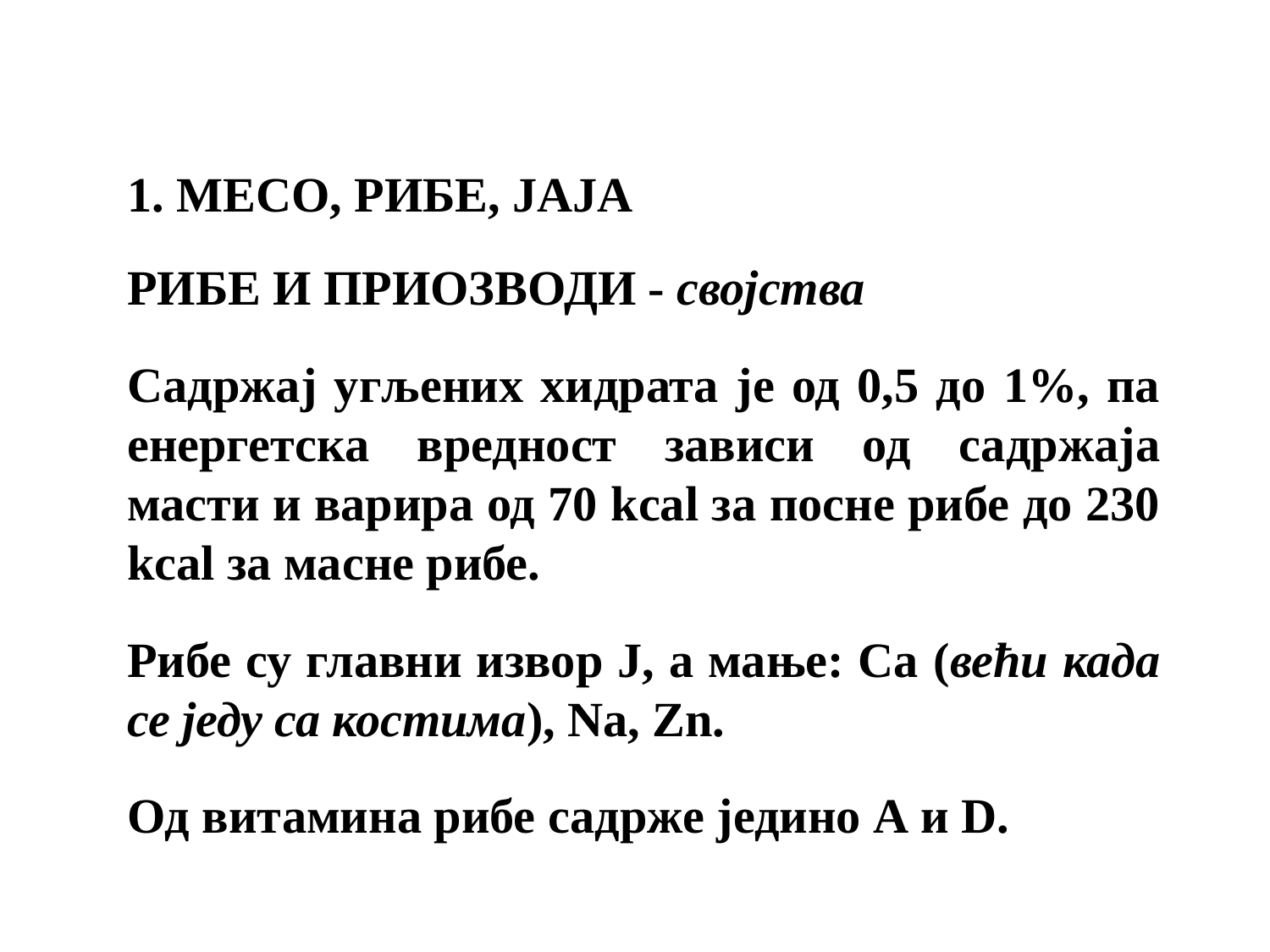

1. МЕСО, РИБЕ, ЈАЈА

РИБЕ И ПРИОЗВОДИ - својства

Садржај угљених хидрата је од 0,5 до 1%, па енергетска вредност зависи од садржаја масти и варира од 70 kcal за посне рибе до 230 kcal за масне рибе.

Рибе су главни извор Ј, а мање: Ca (већи када се једу са костима), Na, Zn.

Од витамина рибе садрже једино А и D.